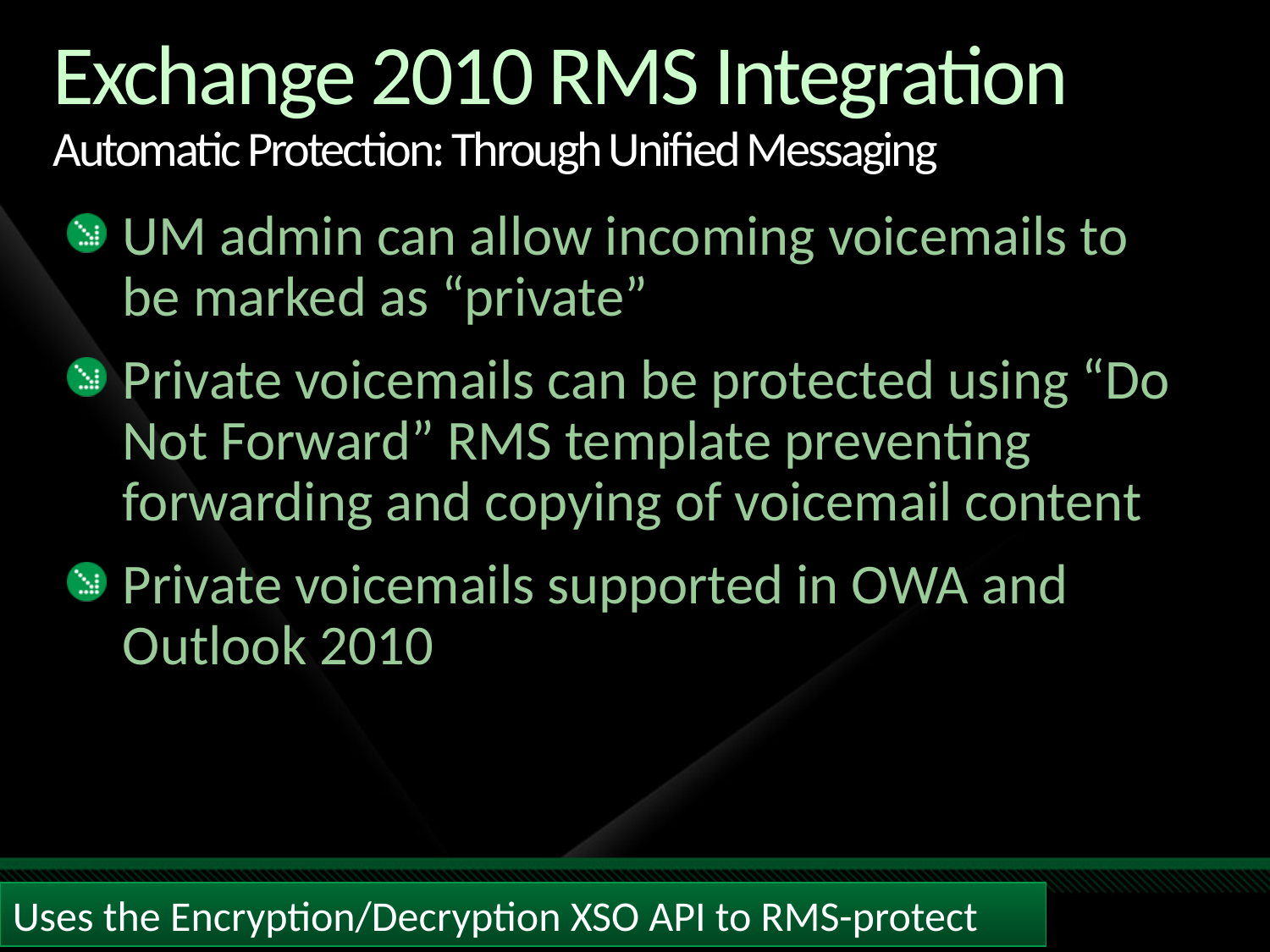

Exchange 2010 RMS Integration
Automatic Protection: Through Unified Messaging
UM admin can allow incoming voicemails to be marked as “private”
Private voicemails can be protected using “Do Not Forward” RMS template preventing forwarding and copying of voicemail content
Private voicemails supported in OWA and Outlook 2010
Uses the Encryption/Decryption XSO API to RMS-protect